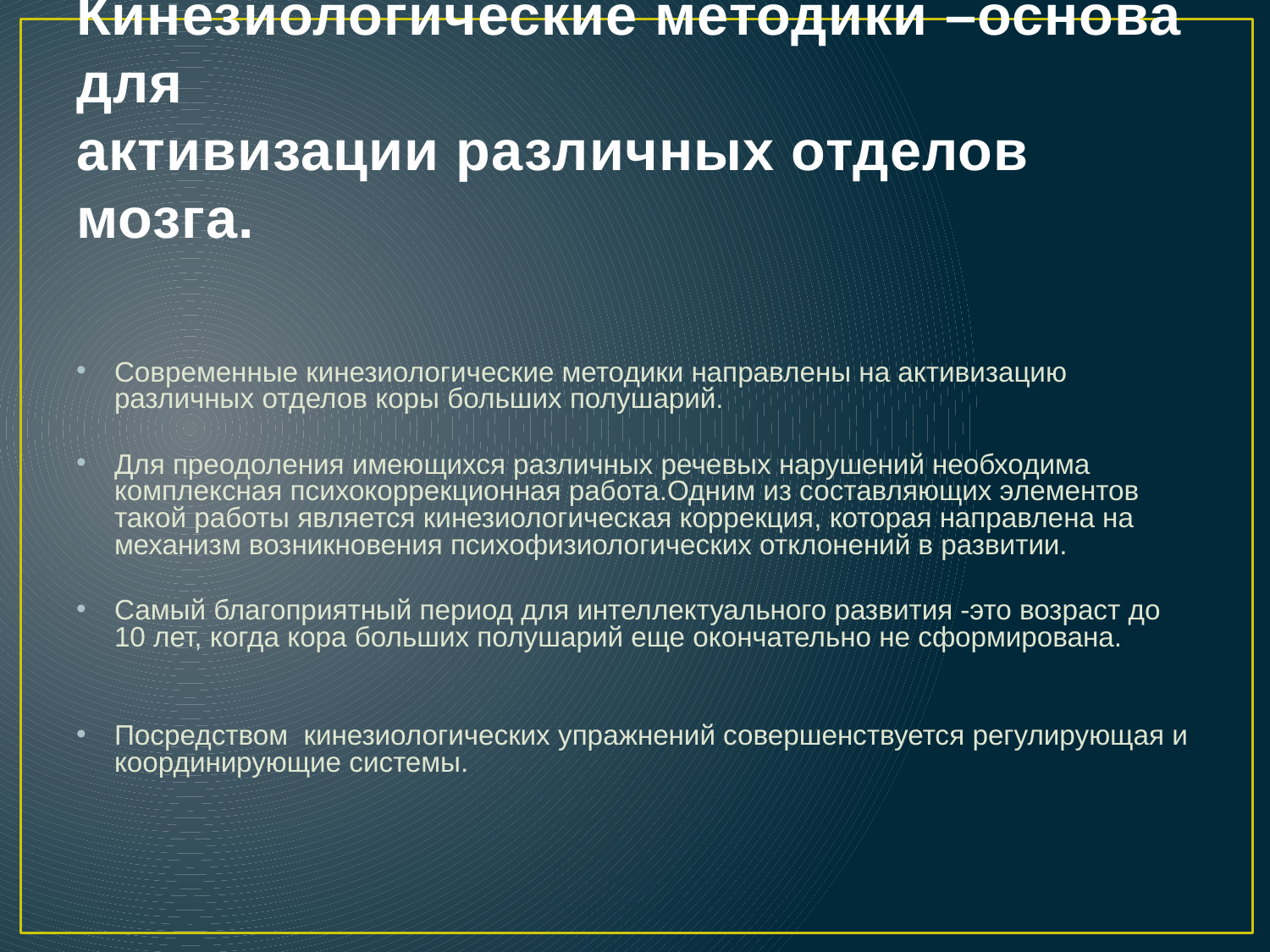

# Кинезиологические методики –основа для активизации различных отделов мозга.

Современные кинезиологические методики направлены на активизацию различных отделов коры больших полушарий.

Для преодоления имеющихся различных речевых нарушений необходима комплексная психокоррекционная работа.Одним из составляющих элементов такой работы является кинезиологическая коррекция, которая направлена на механизм возникновения психофизиологических отклонений в развитии.

Самый благоприятный период для интеллектуального развития -это возраст до 10 лет, когда кора больших полушарий еще окончательно не сформирована.

Посредством  кинезиологических упражнений совершенствуется регулирующая и координирующие системы.